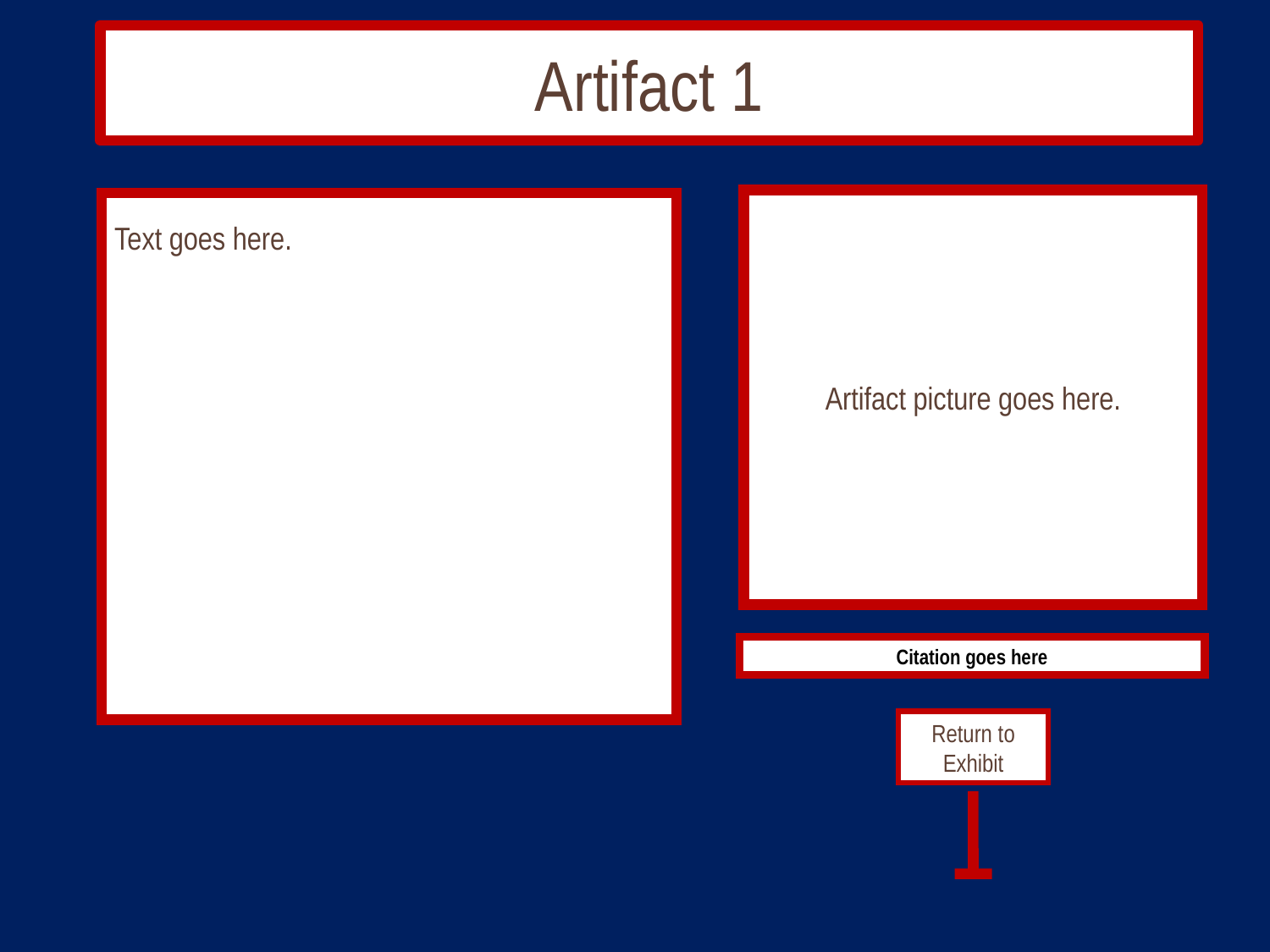

# Artifact 1
Artifact picture goes here.

Text goes here.

Citation goes here
Return to Exhibit